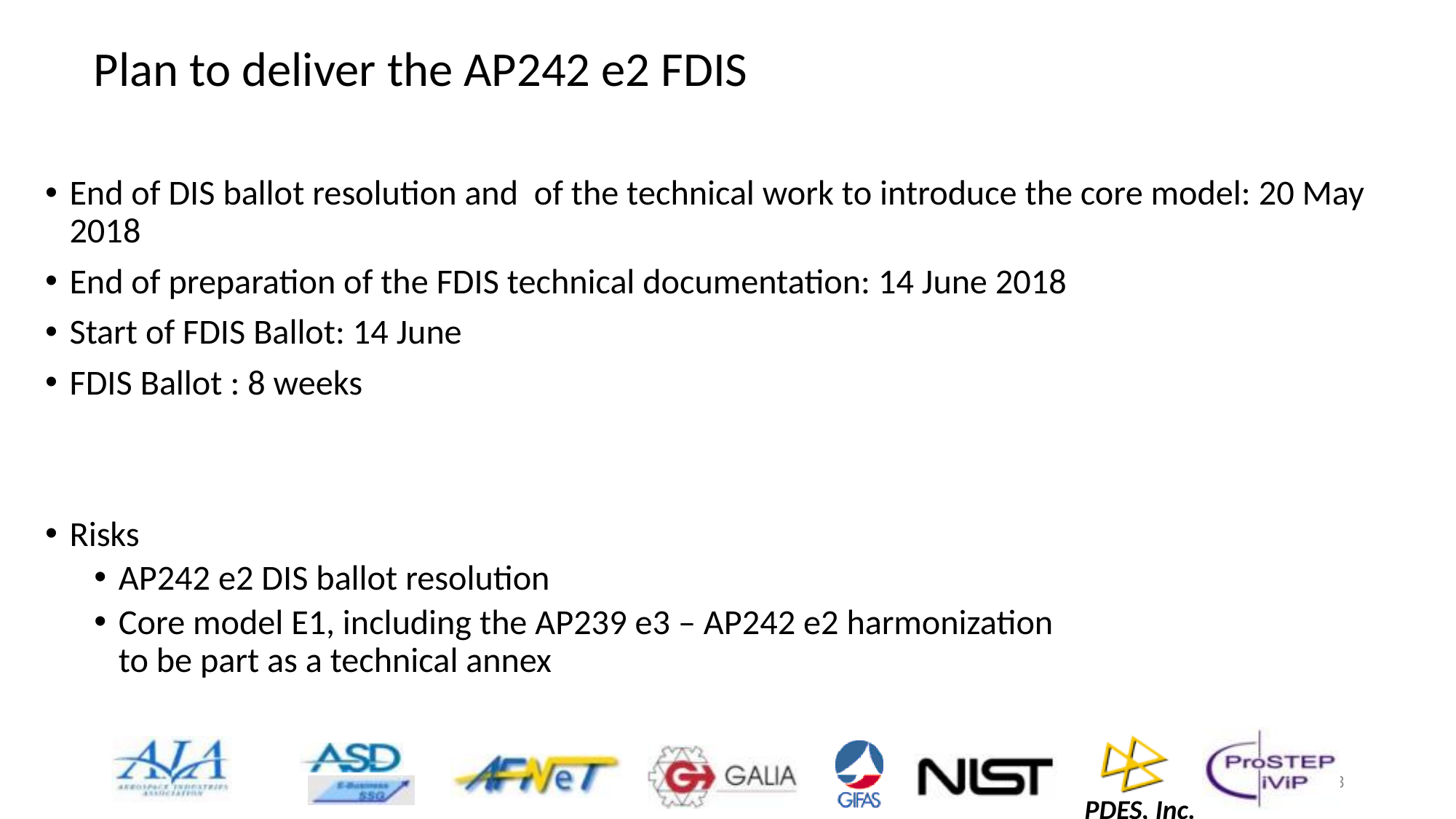

# Plan to deliver the AP242 e2 FDIS
End of DIS ballot resolution and  of the technical work to introduce the core model: 20 May 2018
End of preparation of the FDIS technical documentation: 14 June 2018
Start of FDIS Ballot: 14 June
FDIS Ballot : 8 weeks

Risks
AP242 e2 DIS ballot resolution
Core model E1, including the AP239 e3 – AP242 e2 harmonization
to be part as a technical annex

3